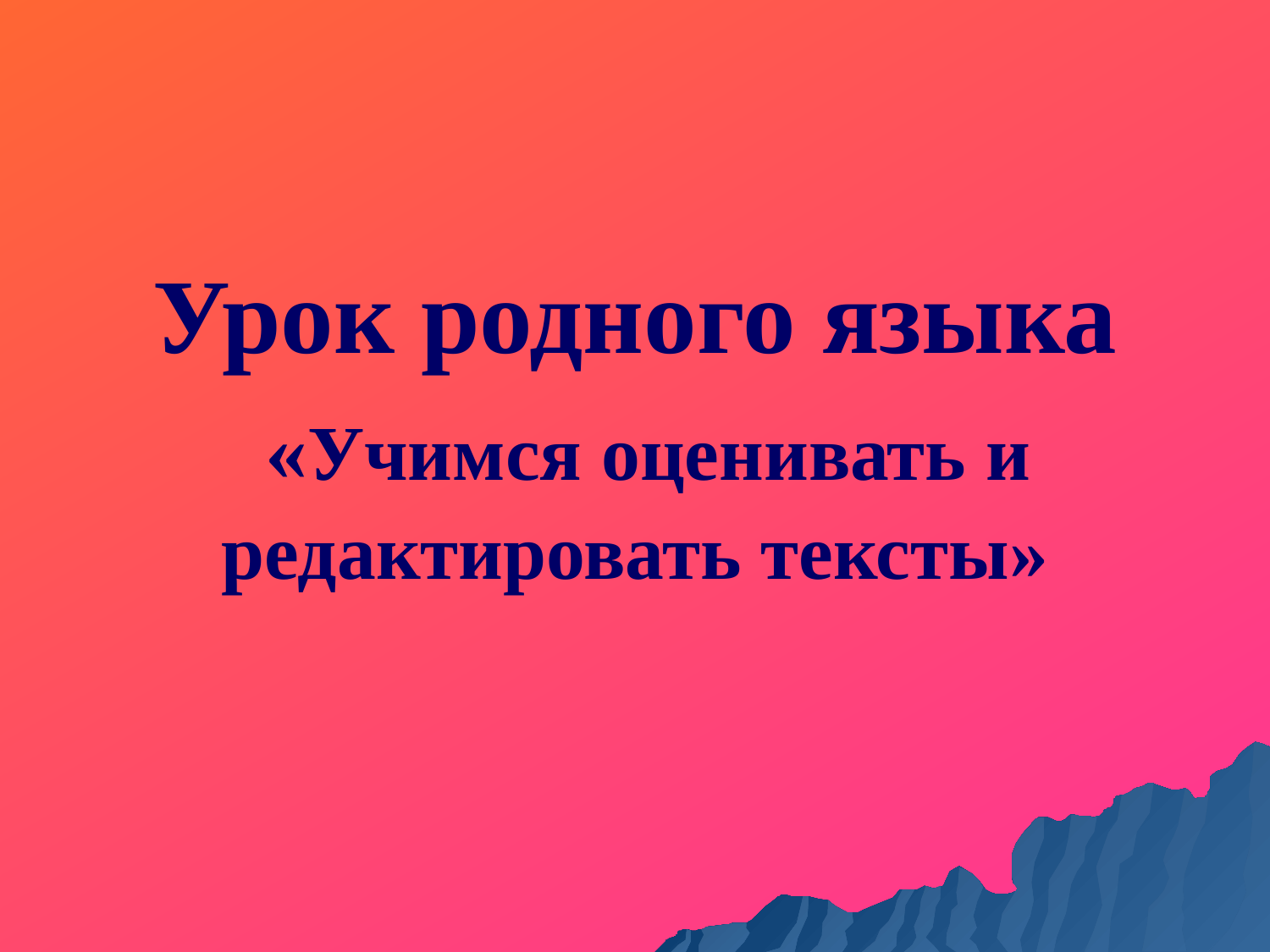

# Урок родного языка «Учимся оценивать и редактировать тексты»